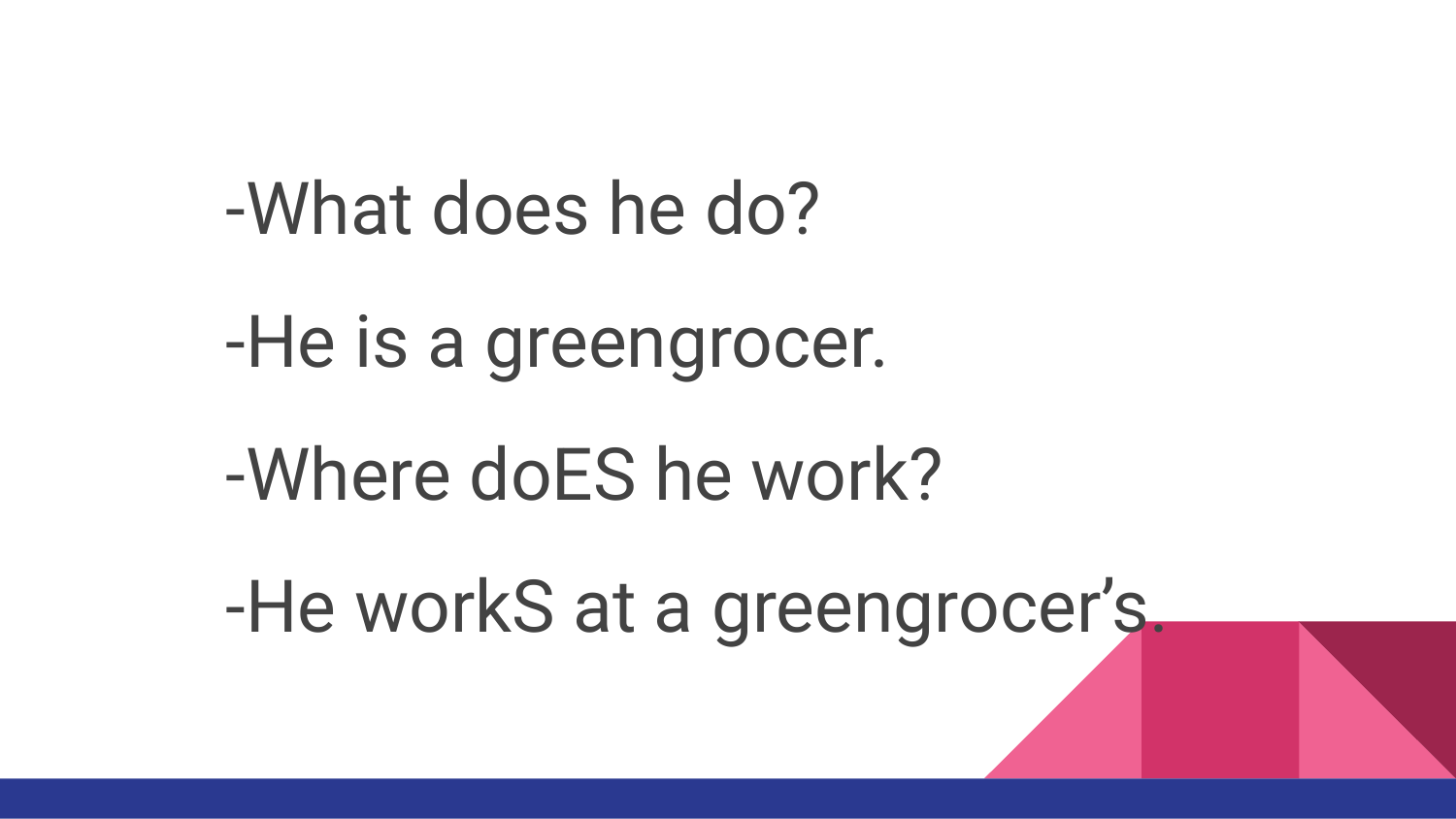

-What does he do?
-He is a greengrocer.
-Where doES he work?
-He workS at a greengrocer’s.